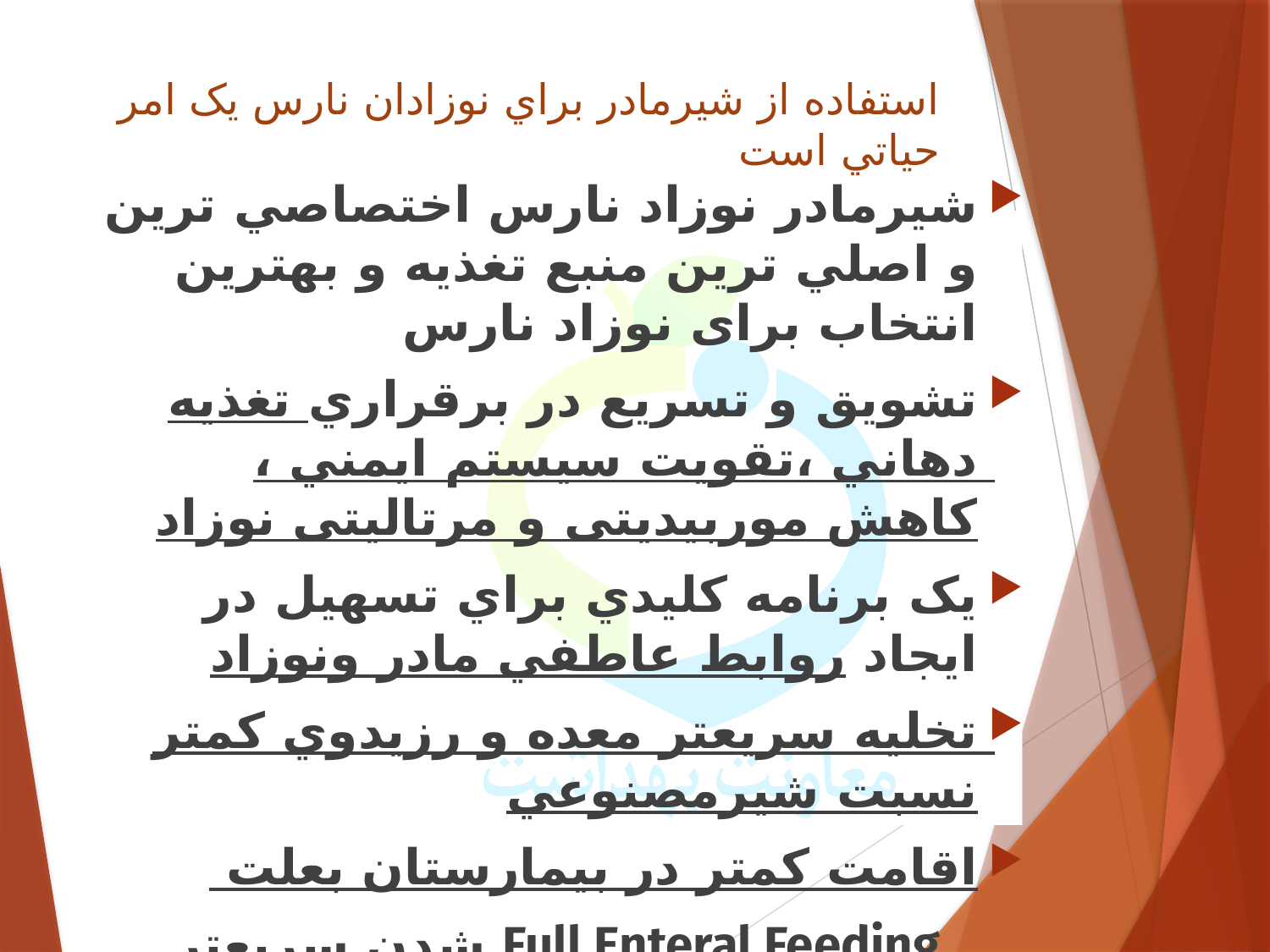

استفاده از شيرمادر براي نوزادان نارس يک امر حياتي است
شيرمادر نوزاد نارس اختصاصي ترين و اصلي ترين منبع تغذيه و بهترين انتخاب برای نوزاد نارس
تشويق و تسريع در برقراري تغذيه دهاني ،تقويت سيستم ايمني ، کاهش موربیدیتی و مرتالیتی نوزاد
یک برنامه کليدي براي تسهيل در ايجاد روابط عاطفي مادر ونوزاد
تخليه سريعتر معده و رزيدوي کمتر نسبت شيرمصنوعي
اقامت کمتر در بيمارستان بعلت
Full Enteral Feeding شدن سريعتر